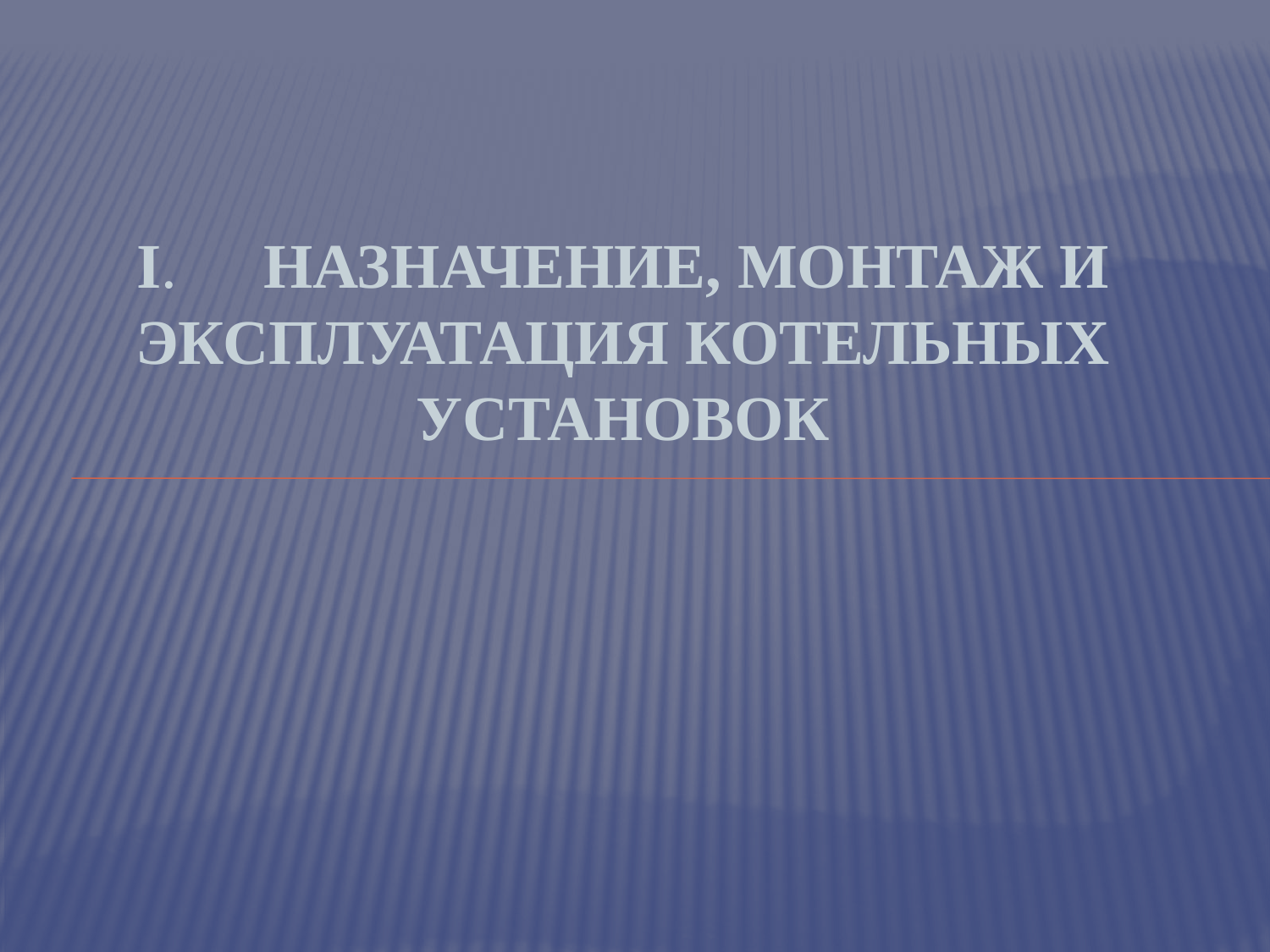

# I.	Назначение, монтаж и эксплуатация котельных установок